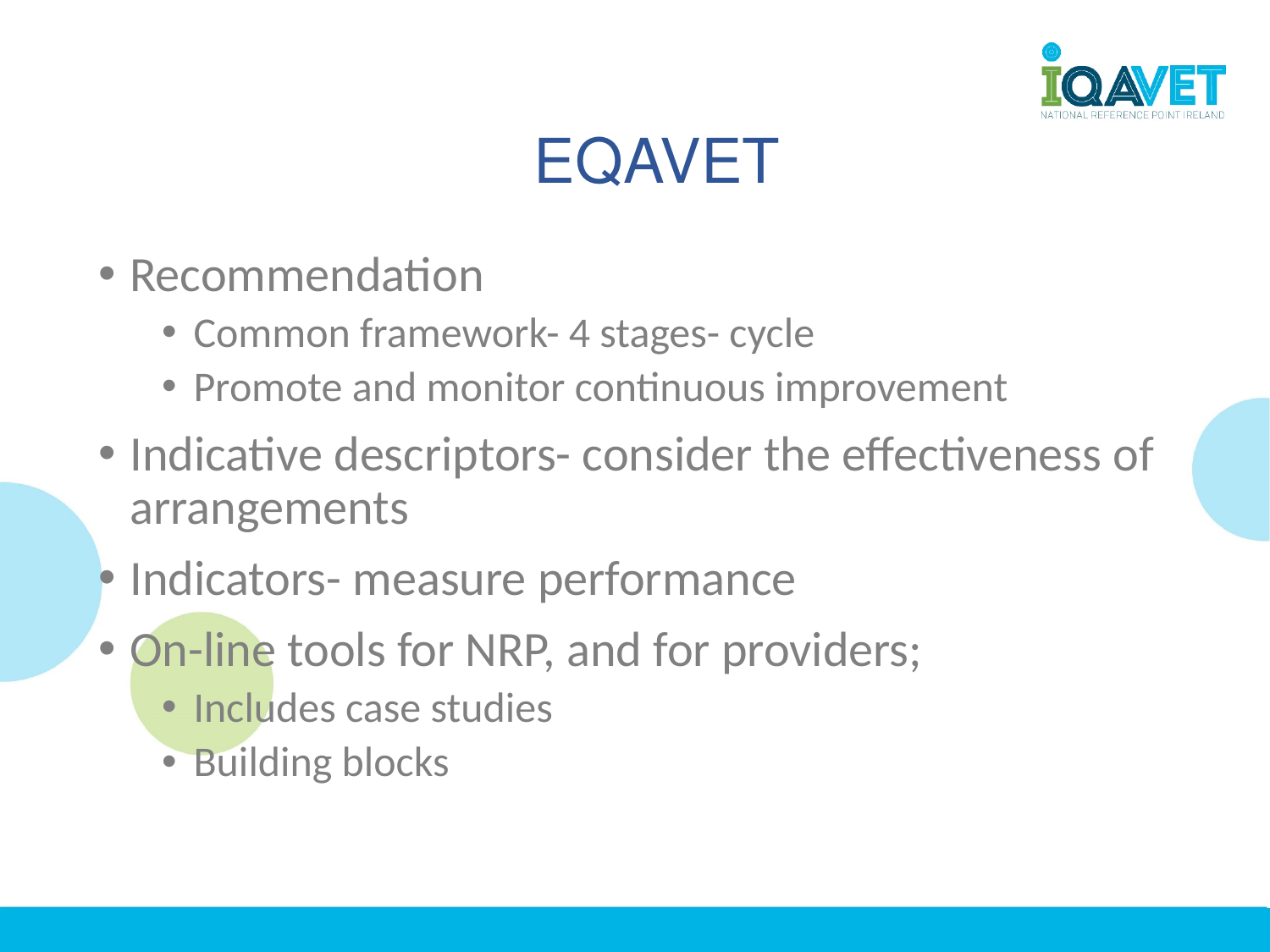

# EQAVET
Recommendation
Common framework- 4 stages- cycle
Promote and monitor continuous improvement
Indicative descriptors- consider the effectiveness of arrangements
Indicators- measure performance
On-line tools for NRP, and for providers;
Includes case studies
Building blocks